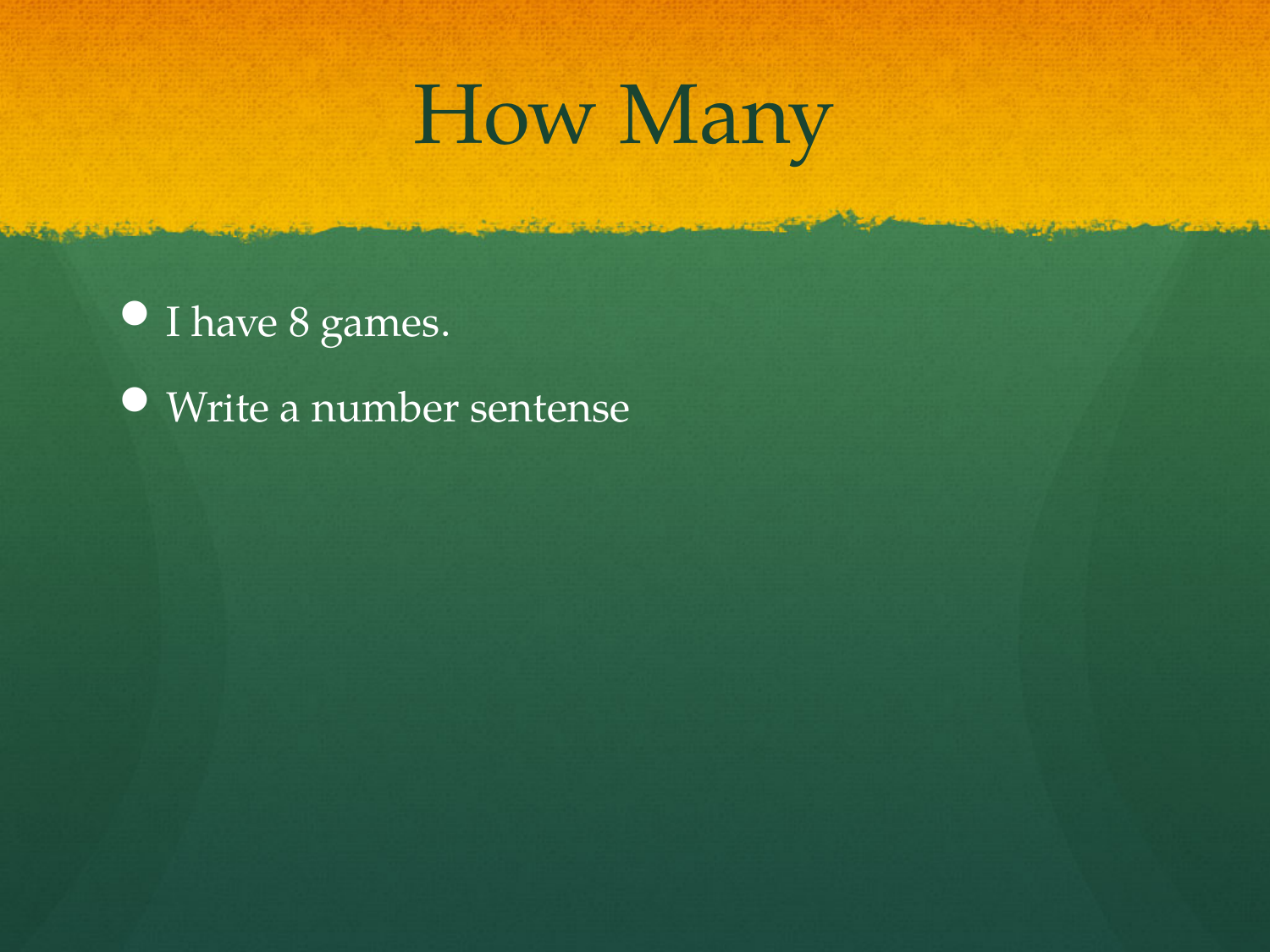

# How Many
I have 8 games.
Write a number sentense